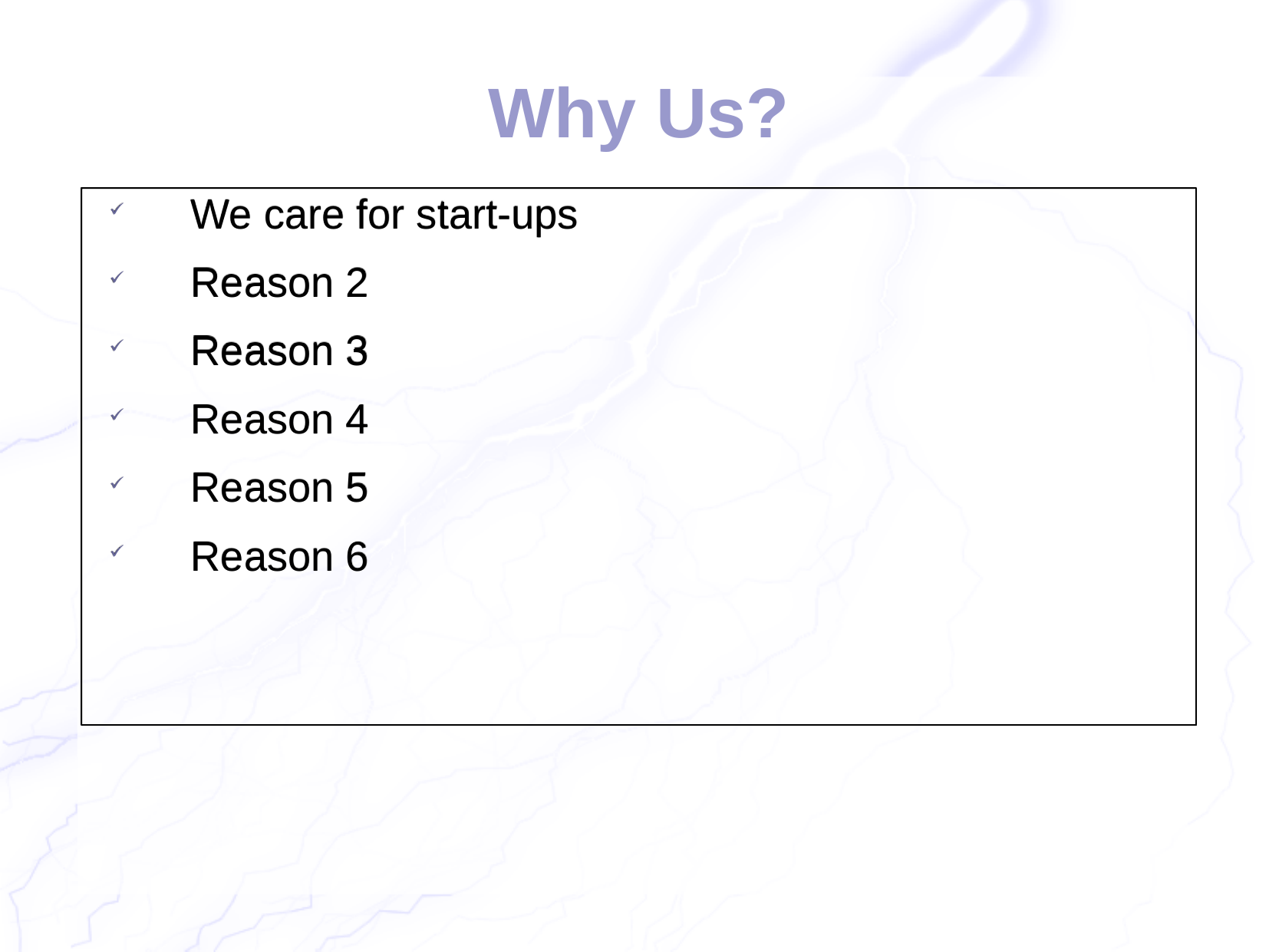

# Why Us?
We care for start-ups
Reason 2
Reason 3
Reason 4
Reason 5
Reason 6